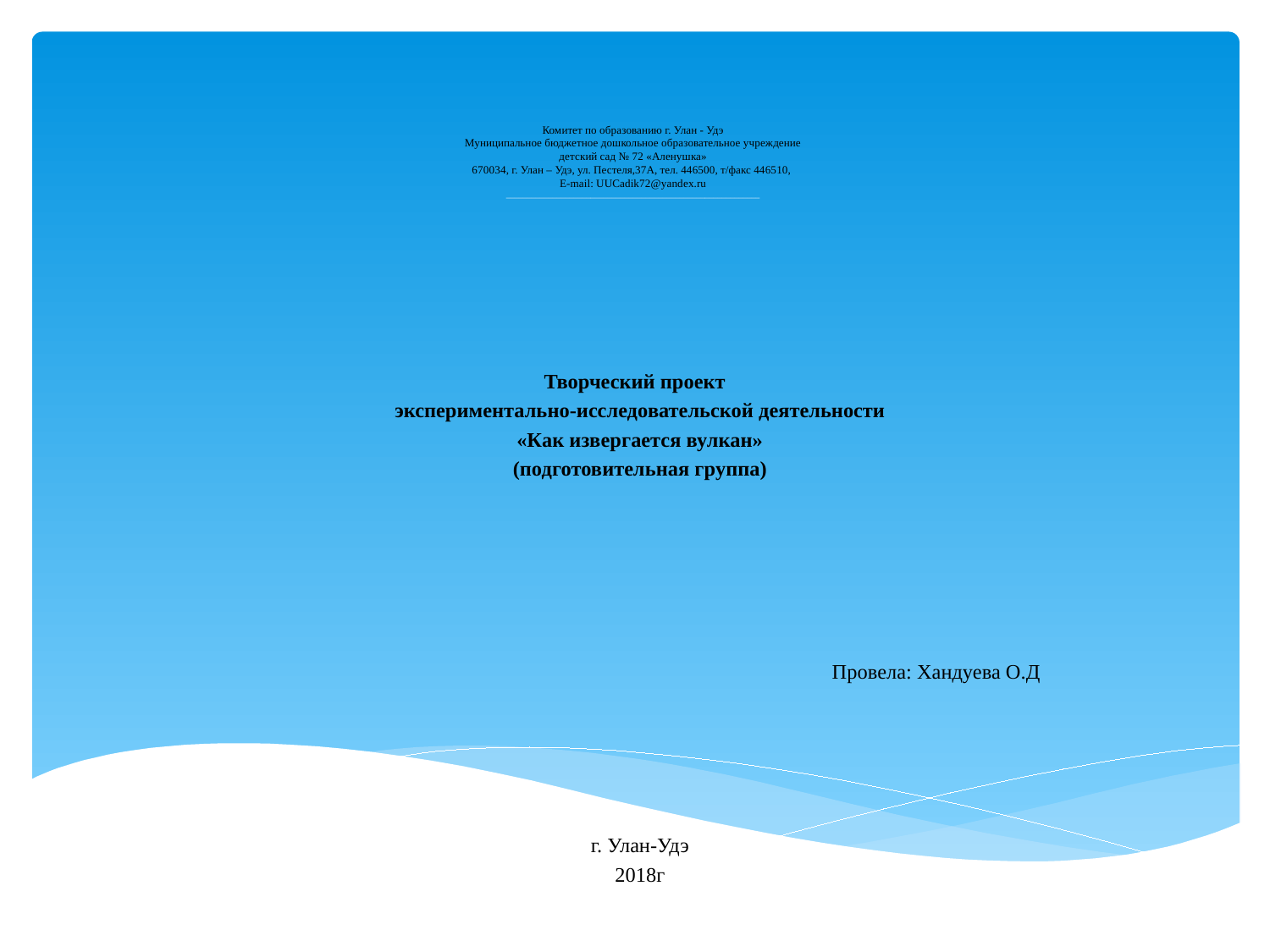

# Комитет по образованию г. Улан - Удэ Муниципальное бюджетное дошкольное образовательное учреждение детский сад № 72 «Аленушка» 670034, г. Улан – Удэ, ул. Пестеля,37А, тел. 446500, т/факс 446510, E-mail: UUCadik72@yandex.ru ____________________________________________________________

Творческий проект
экспериментально-исследовательской деятельности
«Как извергается вулкан»
(подготовительная группа)

                                                                                                                Провела: Хандуева О.Д

г. Улан-Удэ
2018г